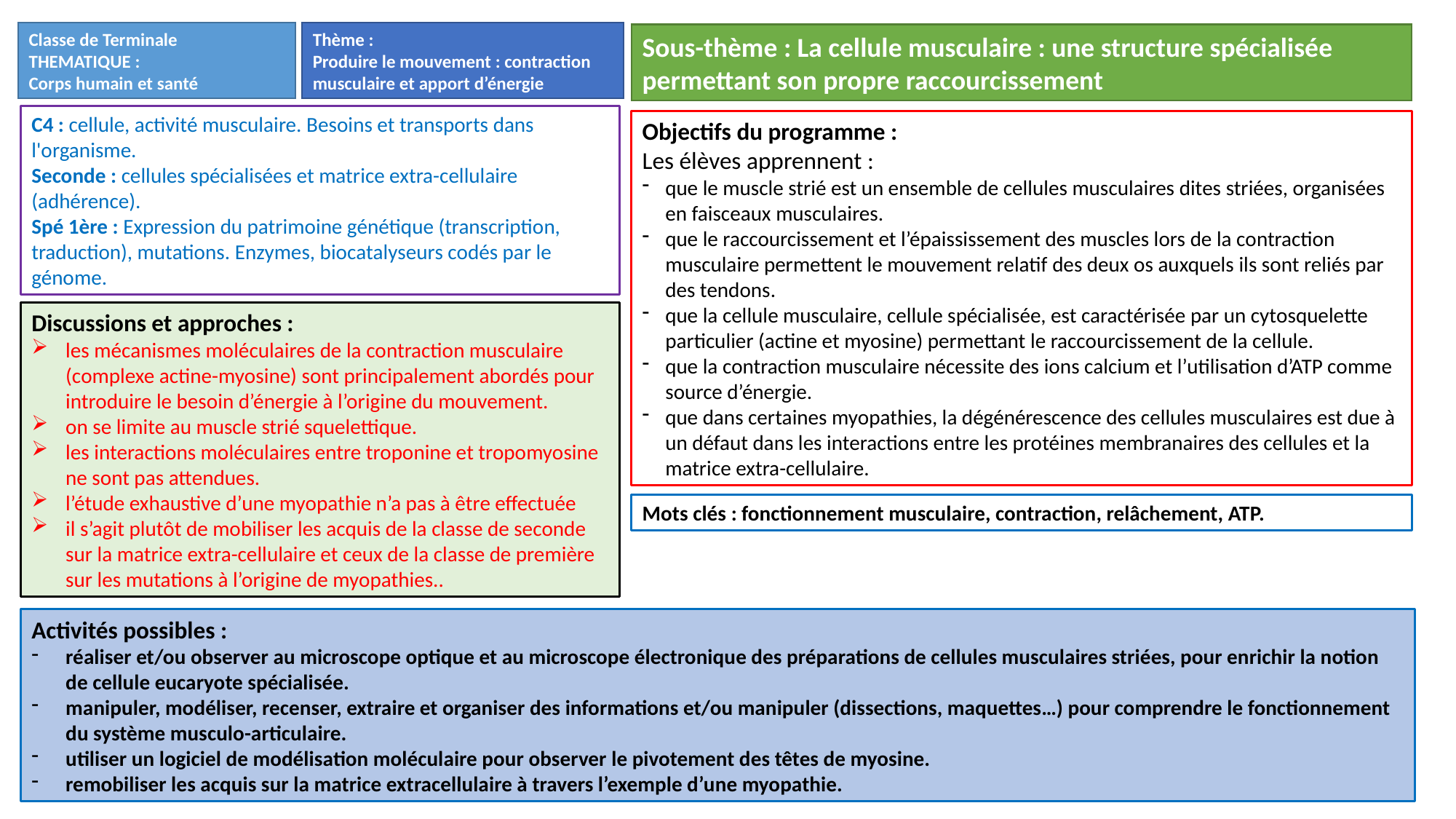

Classe de Terminale
THEMATIQUE :
Corps humain et santé
Thème :
Produire le mouvement : contraction musculaire et apport d’énergie
Sous-thème : La cellule musculaire : une structure spécialisée permettant son propre raccourcissement
C4 : cellule, activité musculaire. Besoins et transports dans l'organisme.
Seconde : cellules spécialisées et matrice extra-cellulaire (adhérence).
Spé 1ère : Expression du patrimoine génétique (transcription, traduction), mutations. Enzymes, biocatalyseurs codés par le génome.
Objectifs du programme :
Les élèves apprennent :
que le muscle strié est un ensemble de cellules musculaires dites striées, organisées en faisceaux musculaires.
que le raccourcissement et l’épaississement des muscles lors de la contraction musculaire permettent le mouvement relatif des deux os auxquels ils sont reliés par des tendons.
que la cellule musculaire, cellule spécialisée, est caractérisée par un cytosquelette particulier (actine et myosine) permettant le raccourcissement de la cellule.
que la contraction musculaire nécessite des ions calcium et l’utilisation d’ATP comme source d’énergie.
que dans certaines myopathies, la dégénérescence des cellules musculaires est due à un défaut dans les interactions entre les protéines membranaires des cellules et la matrice extra-cellulaire.
Discussions et approches :
les mécanismes moléculaires de la contraction musculaire (complexe actine-myosine) sont principalement abordés pour introduire le besoin d’énergie à l’origine du mouvement.
on se limite au muscle strié squelettique.
les interactions moléculaires entre troponine et tropomyosine ne sont pas attendues.
l’étude exhaustive d’une myopathie n’a pas à être effectuée
il s’agit plutôt de mobiliser les acquis de la classe de seconde sur la matrice extra-cellulaire et ceux de la classe de première sur les mutations à l’origine de myopathies..
Mots clés : fonctionnement musculaire, contraction, relâchement, ATP.
Activités possibles :
réaliser et/ou observer au microscope optique et au microscope électronique des préparations de cellules musculaires striées, pour enrichir la notion de cellule eucaryote spécialisée.
manipuler, modéliser, recenser, extraire et organiser des informations et/ou manipuler (dissections, maquettes…) pour comprendre le fonctionnement du système musculo-articulaire.
utiliser un logiciel de modélisation moléculaire pour observer le pivotement des têtes de myosine.
remobiliser les acquis sur la matrice extracellulaire à travers l’exemple d’une myopathie.